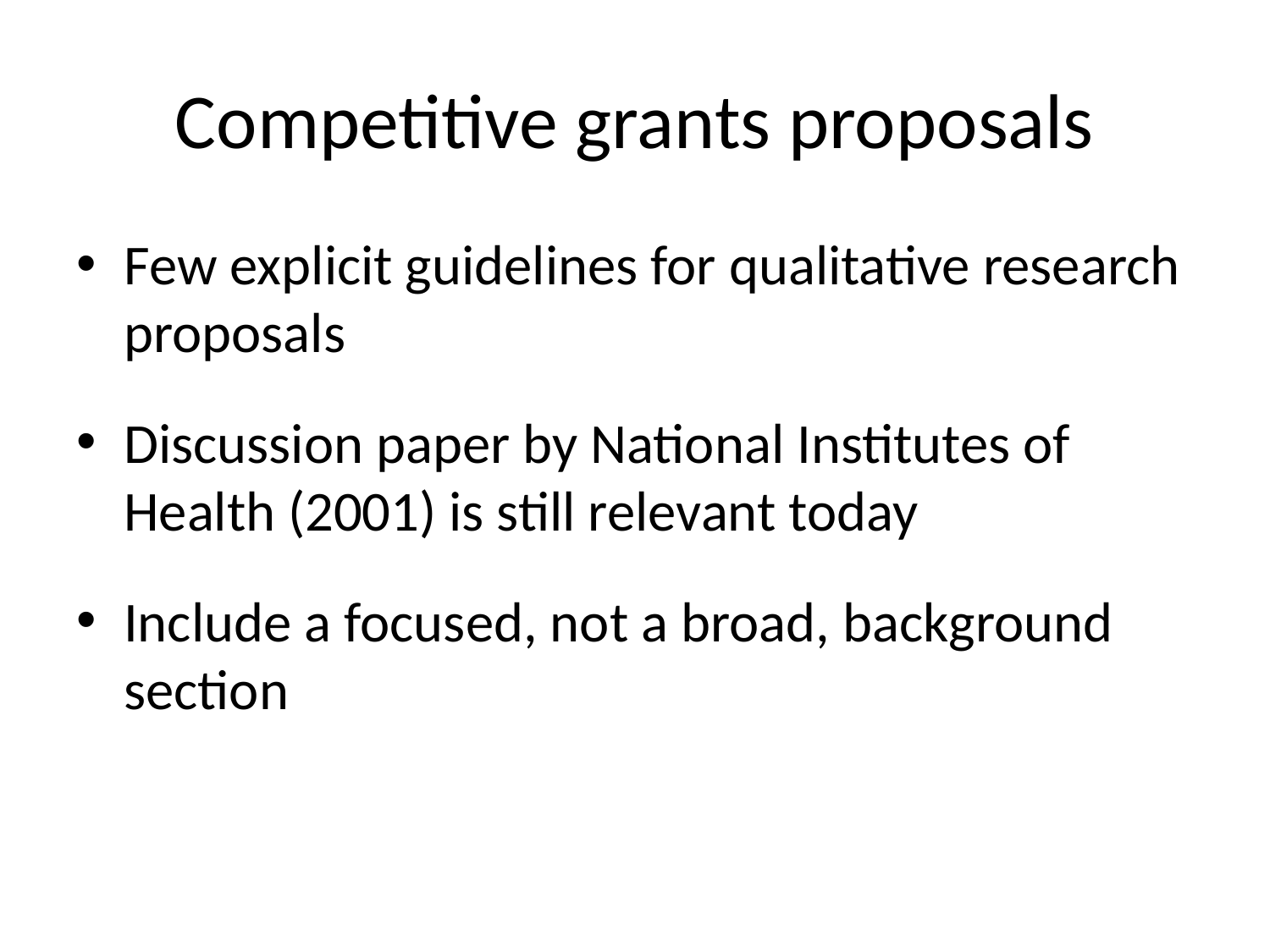

# Competitive grants proposals
Few explicit guidelines for qualitative research proposals
Discussion paper by National Institutes of Health (2001) is still relevant today
Include a focused, not a broad, background section